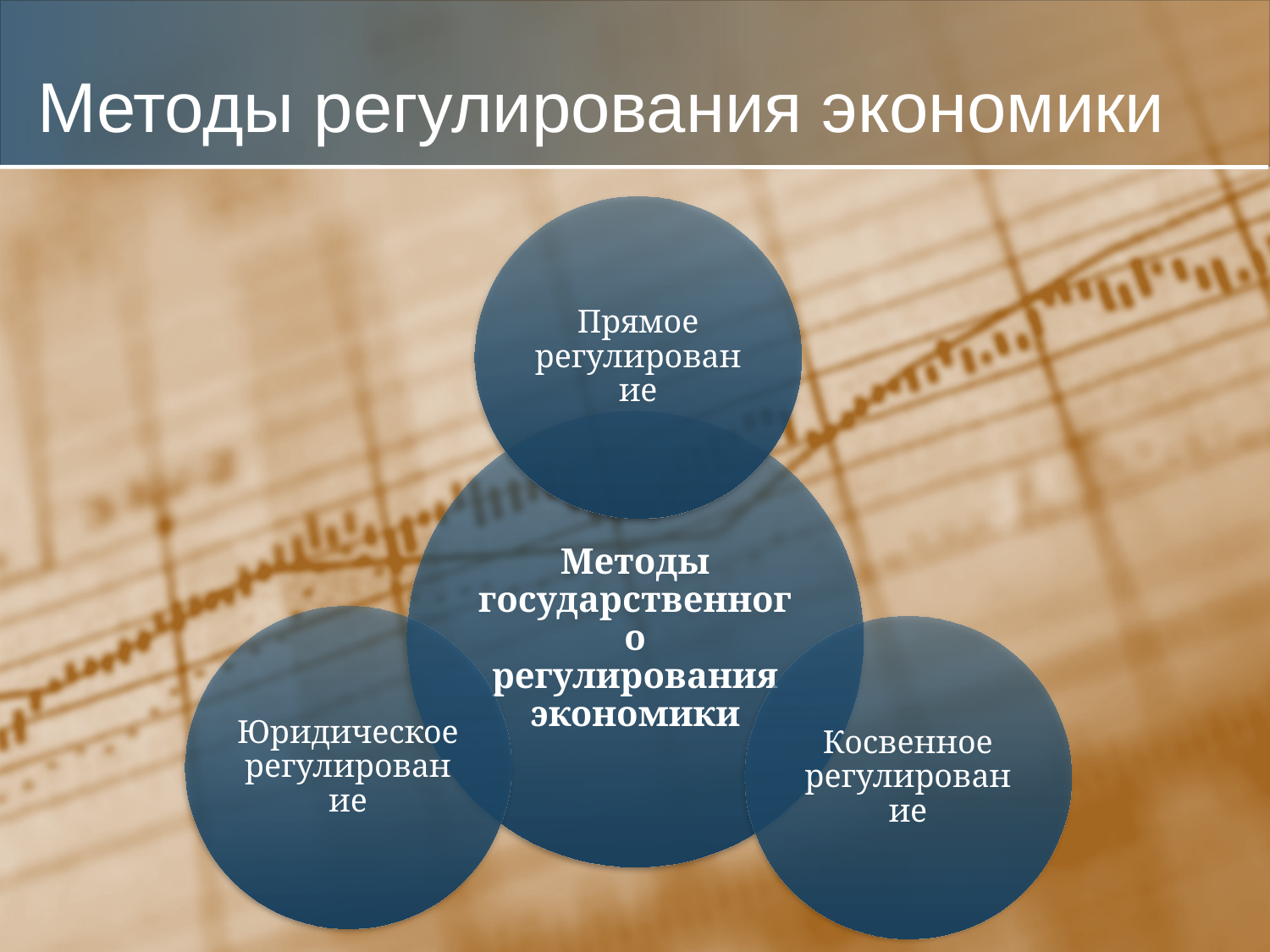

# Методы регулирования экономики
Методы государственного регулирования экономики
Прямое регулирование
Косвенное регулирование
Юридическое регулирование